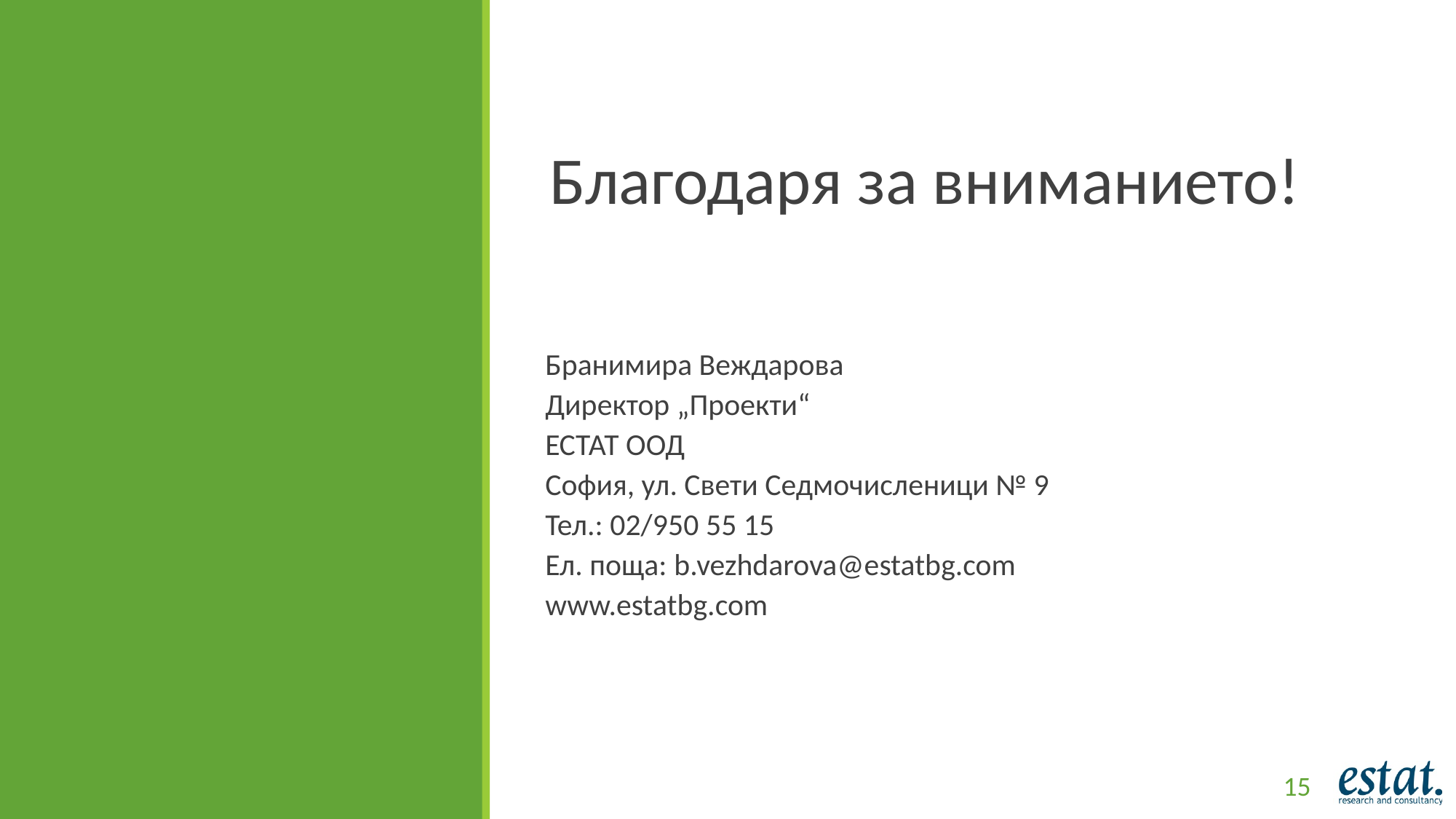

Благодаря за вниманието!

Бранимира Веждарова
Директор „Проекти“
ЕСТАТ ООД
София, ул. Свети Седмочисленици № 9
Тел.: 02/950 55 15
Ел. поща: b.vezhdarova@estatbg.com
www.estatbg.com